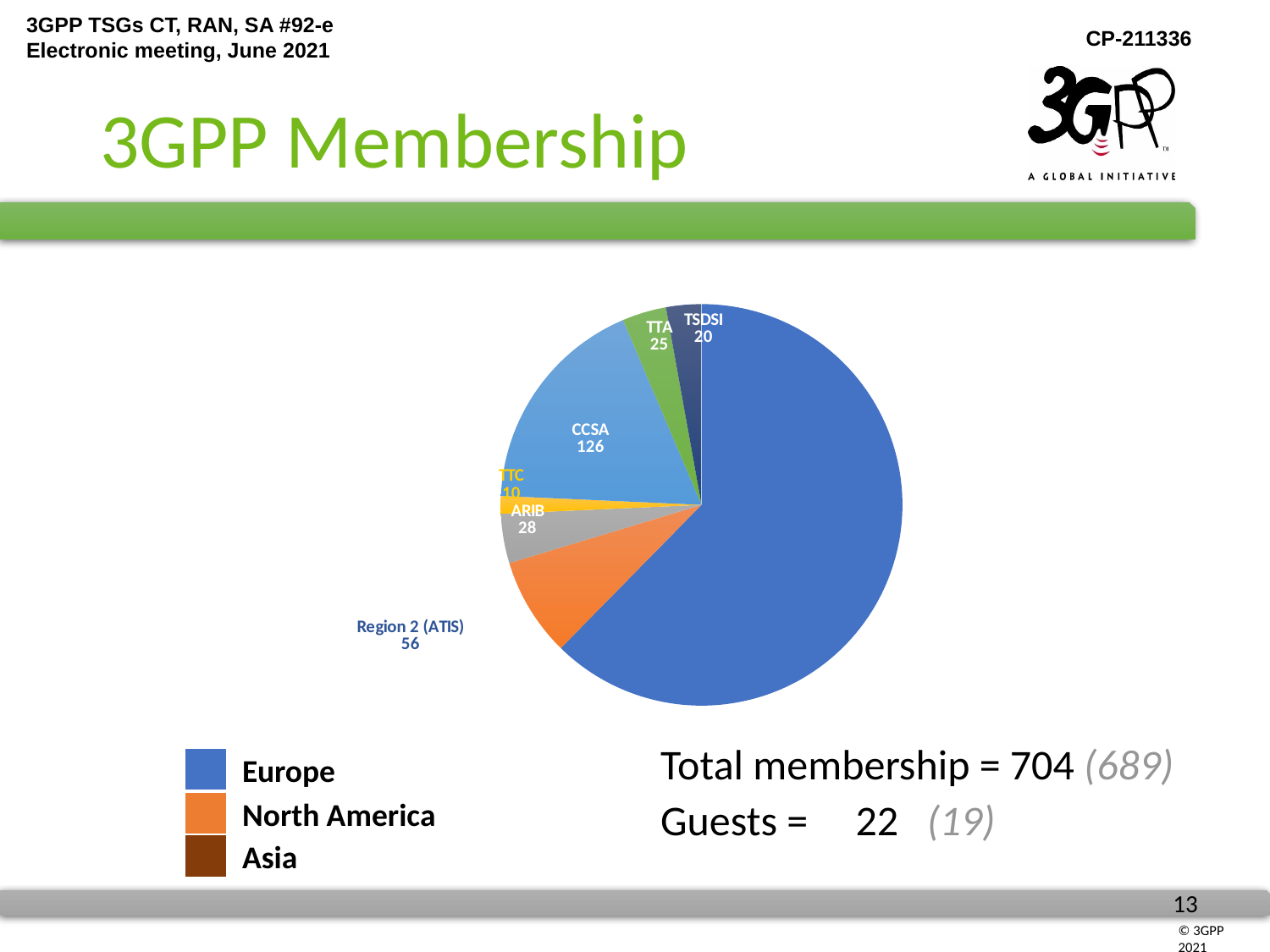

# 3GPP Membership

[unsupported chart]

Total membership = 704 (689)

Europe
North America
Asia
Guests =     22   (19)